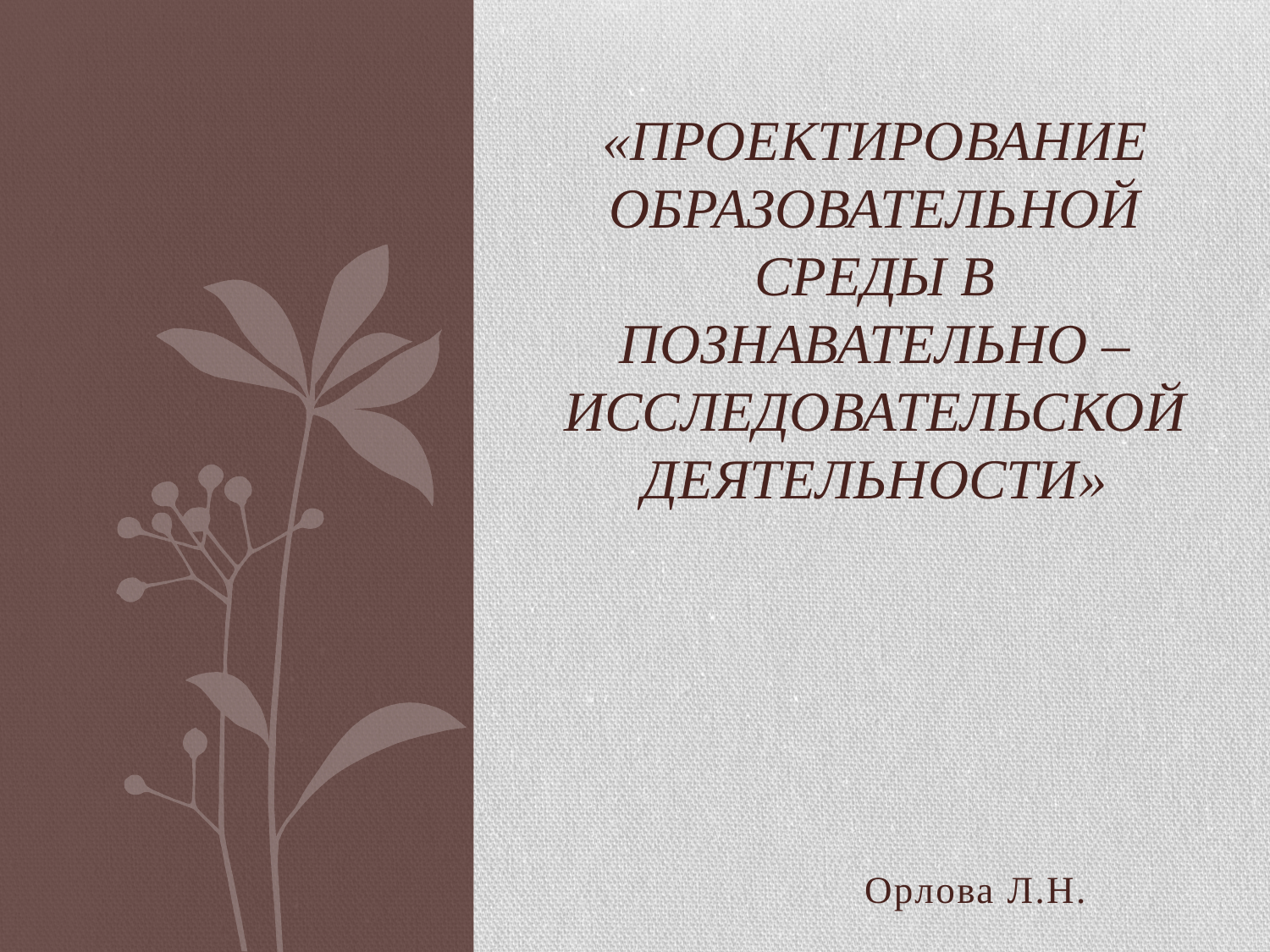

# «Проектирование образовательной среды в познавательно – исследовательской деятельности»
Орлова Л.Н.